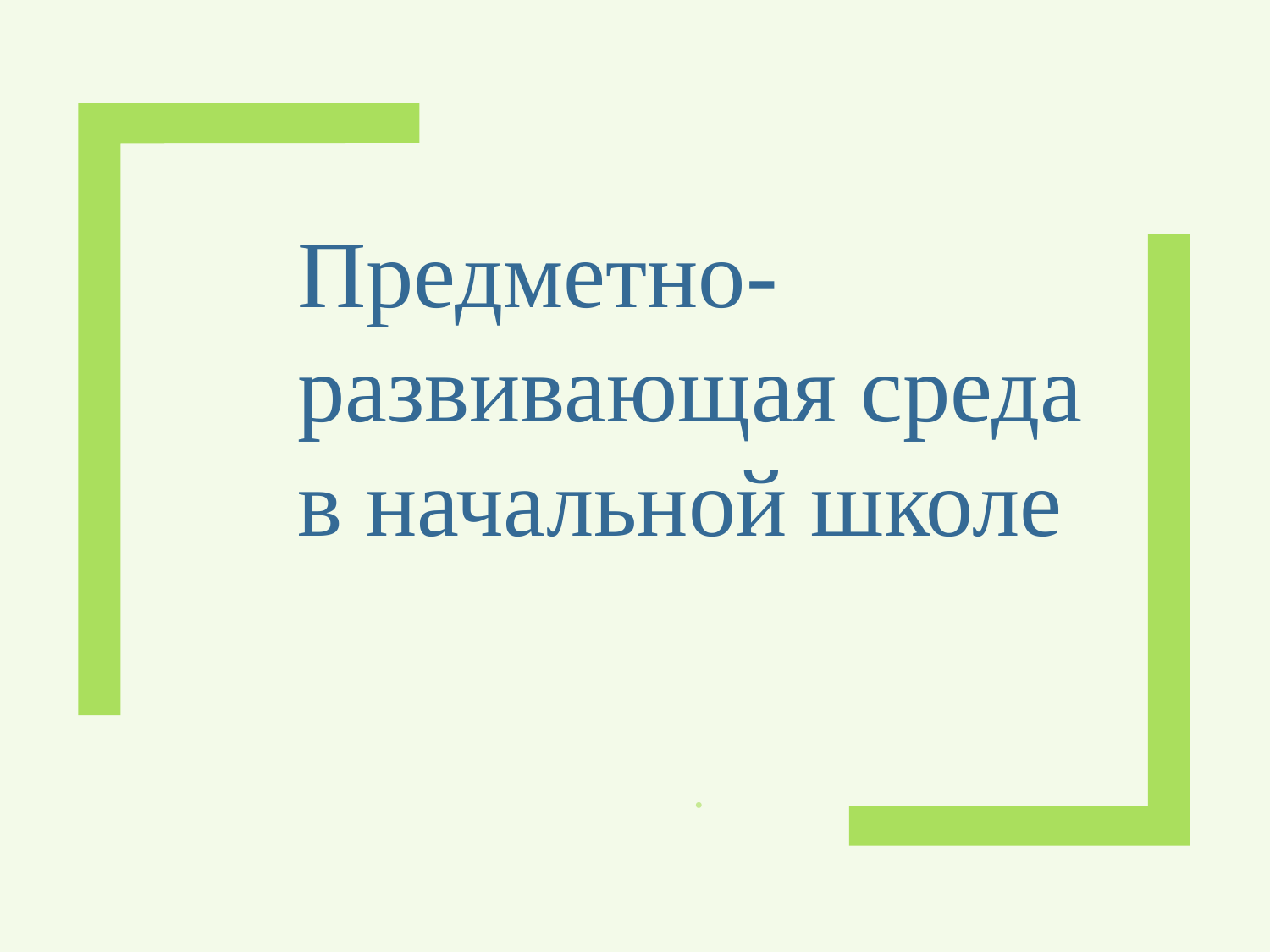

Предметно-
развивающая среда
в начальной школе
.